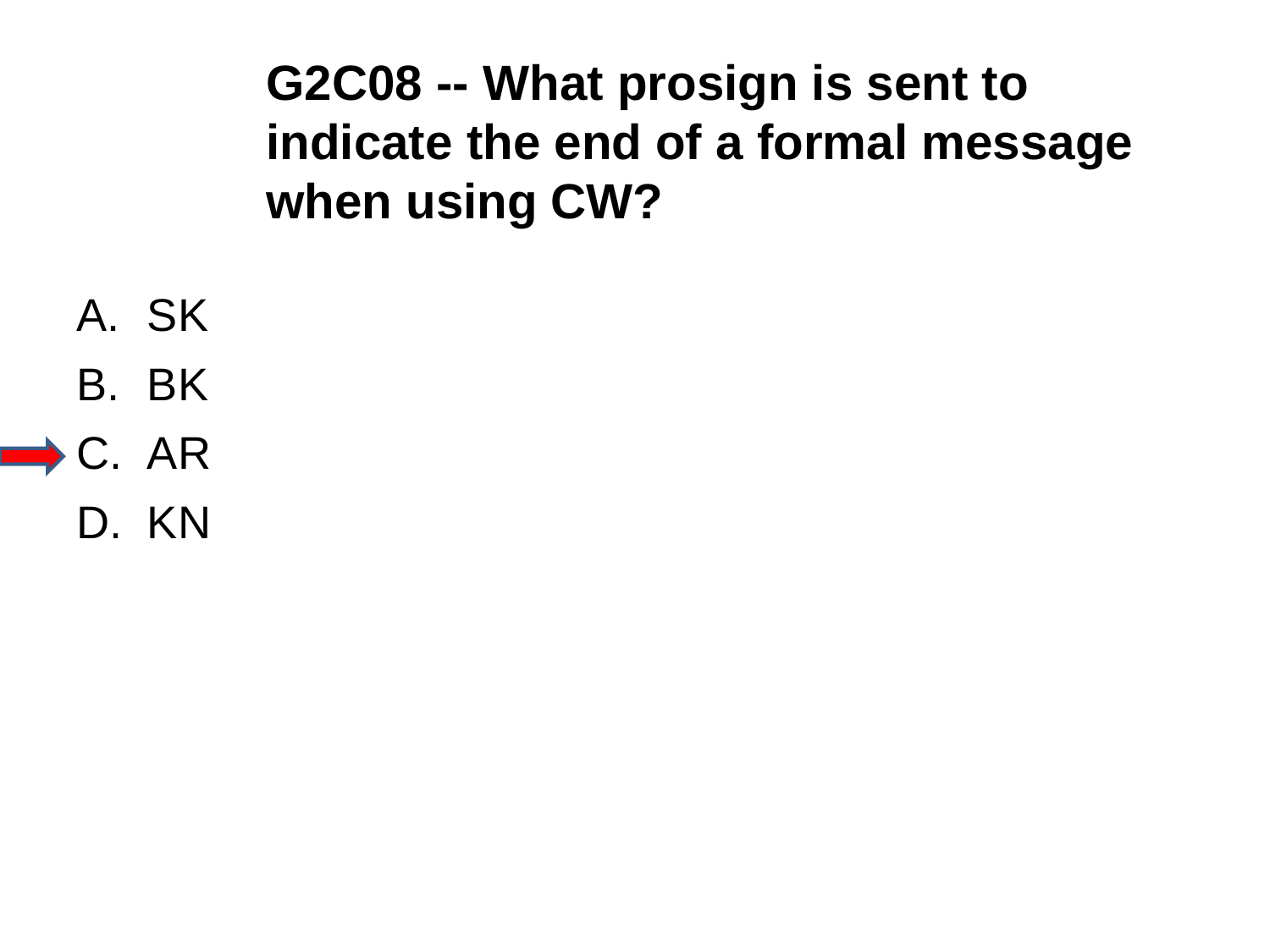

G2C08 -- What prosign is sent to indicate the end of a formal message when using CW?
A.	SK
B.	BK
C.	AR
D.	KN